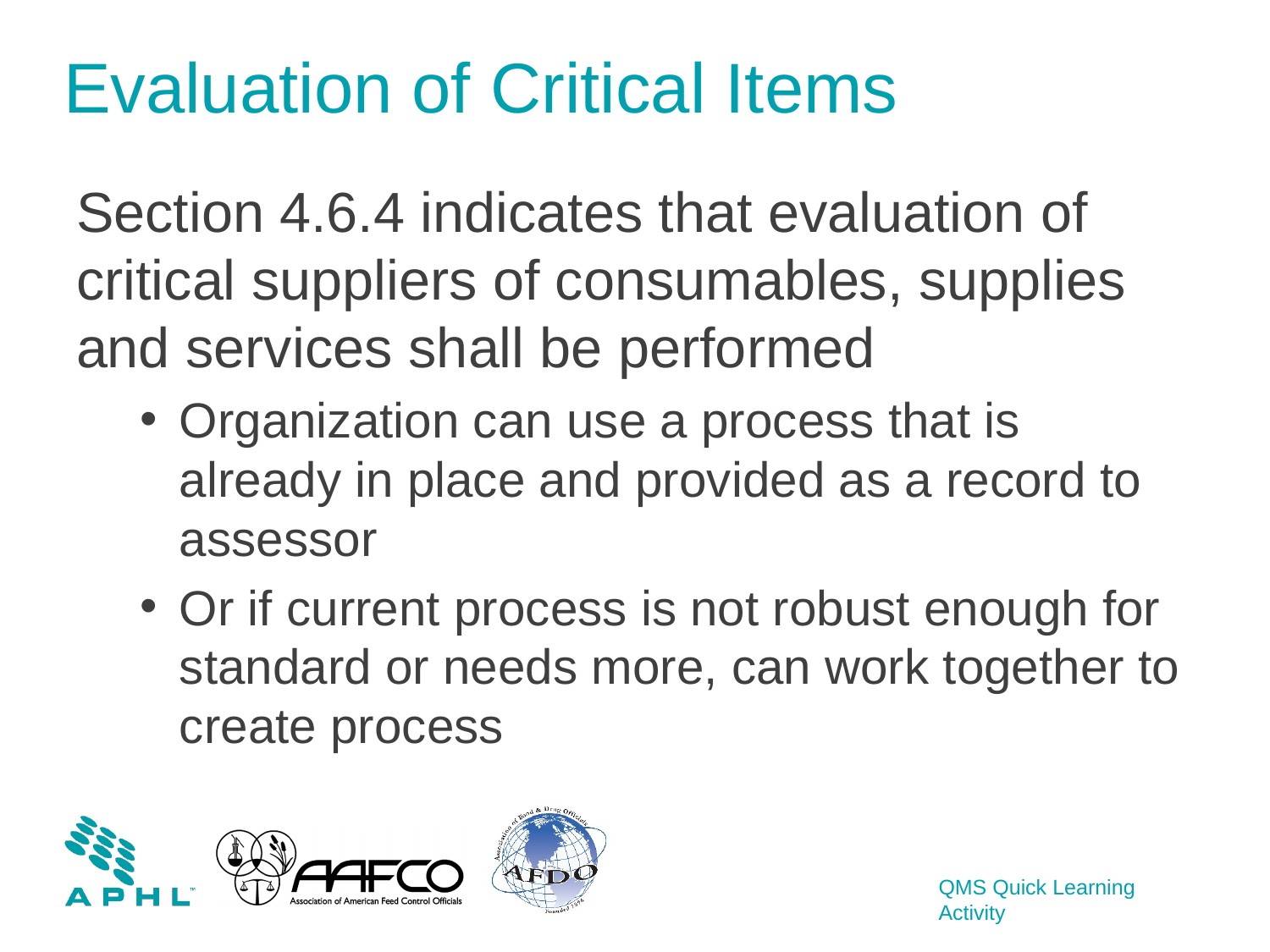

# Evaluation of Critical Items
Section 4.6.4 indicates that evaluation of critical suppliers of consumables, supplies and services shall be performed
Organization can use a process that is already in place and provided as a record to assessor
Or if current process is not robust enough for standard or needs more, can work together to create process